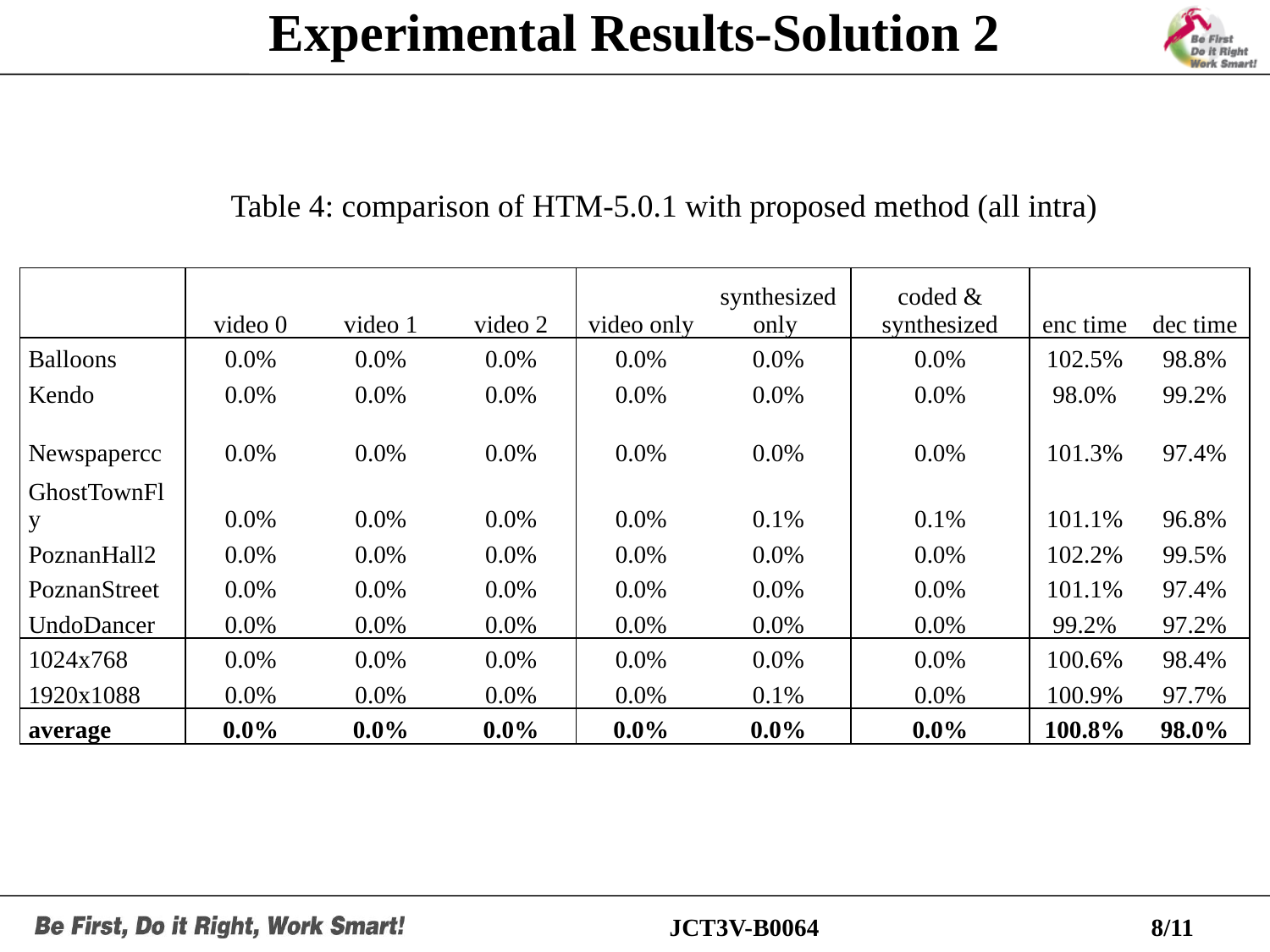

Experimental Results-Solution 2
Table 4: comparison of HTM-5.0.1 with proposed method (all intra)
|  | video 0 | video 1 | video 2 | video only | synthesized only | coded & synthesized | enc time | dec time |
| --- | --- | --- | --- | --- | --- | --- | --- | --- |
| Balloons | 0.0% | 0.0% | 0.0% | 0.0% | 0.0% | 0.0% | 102.5% | 98.8% |
| Kendo | 0.0% | 0.0% | 0.0% | 0.0% | 0.0% | 0.0% | 98.0% | 99.2% |
| Newspapercc | 0.0% | 0.0% | 0.0% | 0.0% | 0.0% | 0.0% | 101.3% | 97.4% |
| GhostTownFly | 0.0% | 0.0% | 0.0% | 0.0% | 0.1% | 0.1% | 101.1% | 96.8% |
| PoznanHall2 | 0.0% | 0.0% | 0.0% | 0.0% | 0.0% | 0.0% | 102.2% | 99.5% |
| PoznanStreet | 0.0% | 0.0% | 0.0% | 0.0% | 0.0% | 0.0% | 101.1% | 97.4% |
| UndoDancer | 0.0% | 0.0% | 0.0% | 0.0% | 0.0% | 0.0% | 99.2% | 97.2% |
| 1024x768 | 0.0% | 0.0% | 0.0% | 0.0% | 0.0% | 0.0% | 100.6% | 98.4% |
| 1920x1088 | 0.0% | 0.0% | 0.0% | 0.0% | 0.1% | 0.0% | 100.9% | 97.7% |
| average | 0.0% | 0.0% | 0.0% | 0.0% | 0.0% | 0.0% | 100.8% | 98.0% |
JCT3V-B0064
8/11